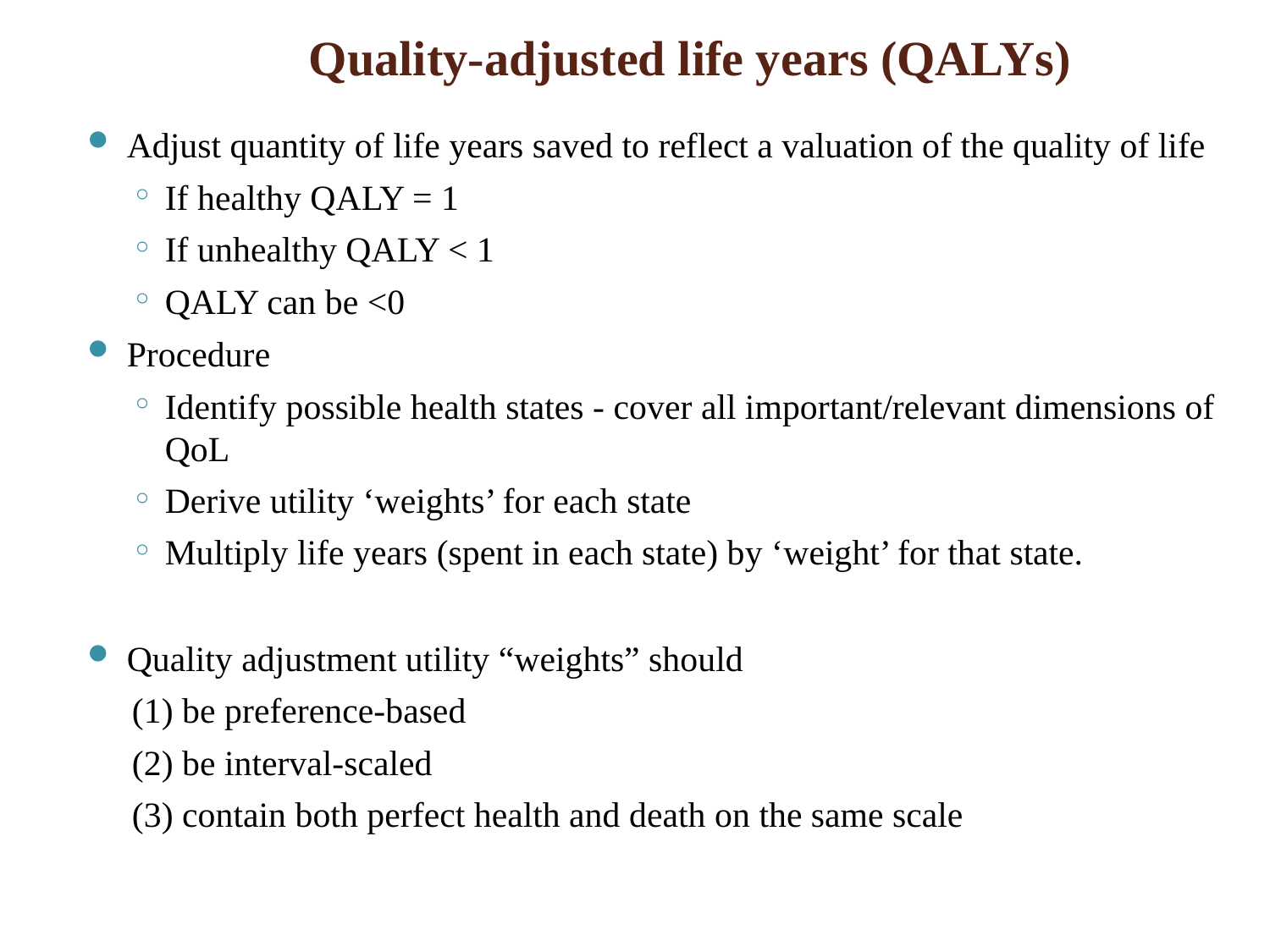

# Quality-adjusted life years (QALYs)
Adjust quantity of life years saved to reflect a valuation of the quality of life
If healthy QALY = 1
If unhealthy QALY < 1
QALY can be <0
Procedure
Identify possible health states - cover all important/relevant dimensions of QoL
Derive utility ‘weights’ for each state
Multiply life years (spent in each state) by ‘weight’ for that state.

Quality adjustment utility “weights” should
(1) be preference-based
(2) be interval-scaled
(3) contain both perfect health and death on the same scale